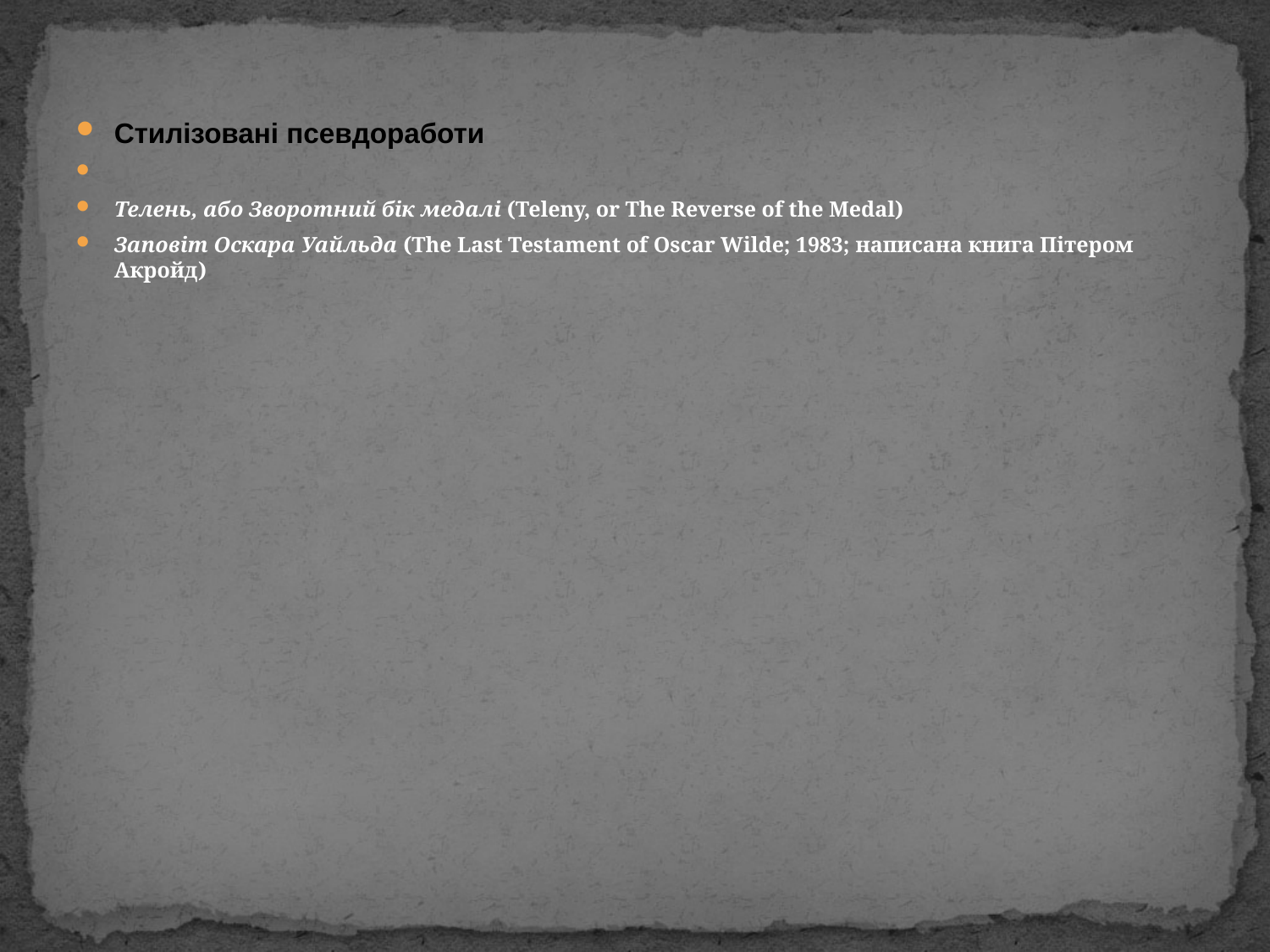

Стилізовані псевдоработи

Телень, або Зворотний бік медалі (Teleny, or The Reverse of the Medal)
Заповіт Оскара Уайльда (The Last Testament of Oscar Wilde; 1983; написана книга Пітером Акройд)